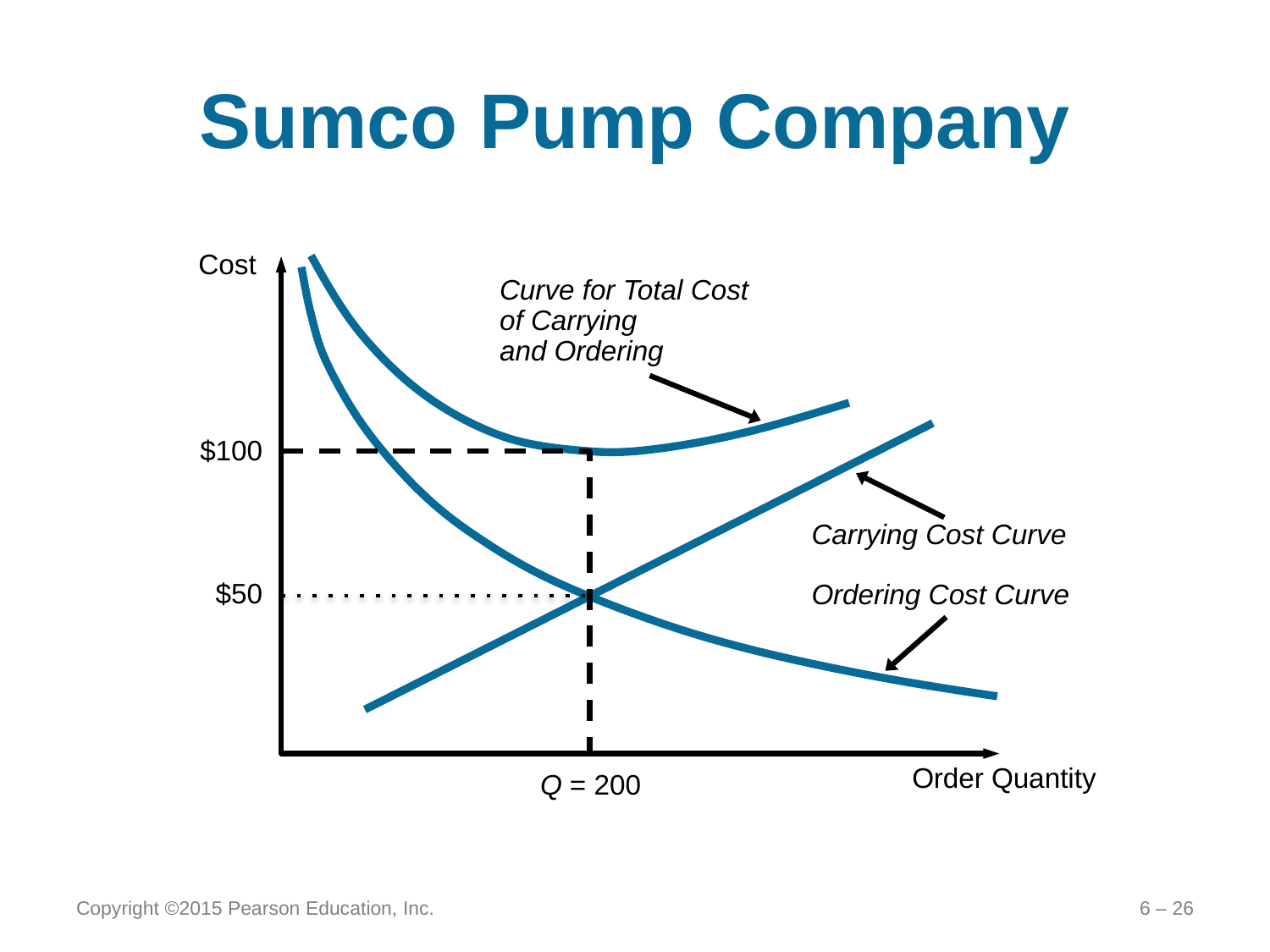

# Sumco Pump Company
Cost

Order Quantity

Curve for Total Cost of Carrying
and Ordering

$100

Carrying Cost Curve
$50
Ordering Cost Curve

Q = 200
Copyright ©2015 Pearson Education, Inc.
6 – 26